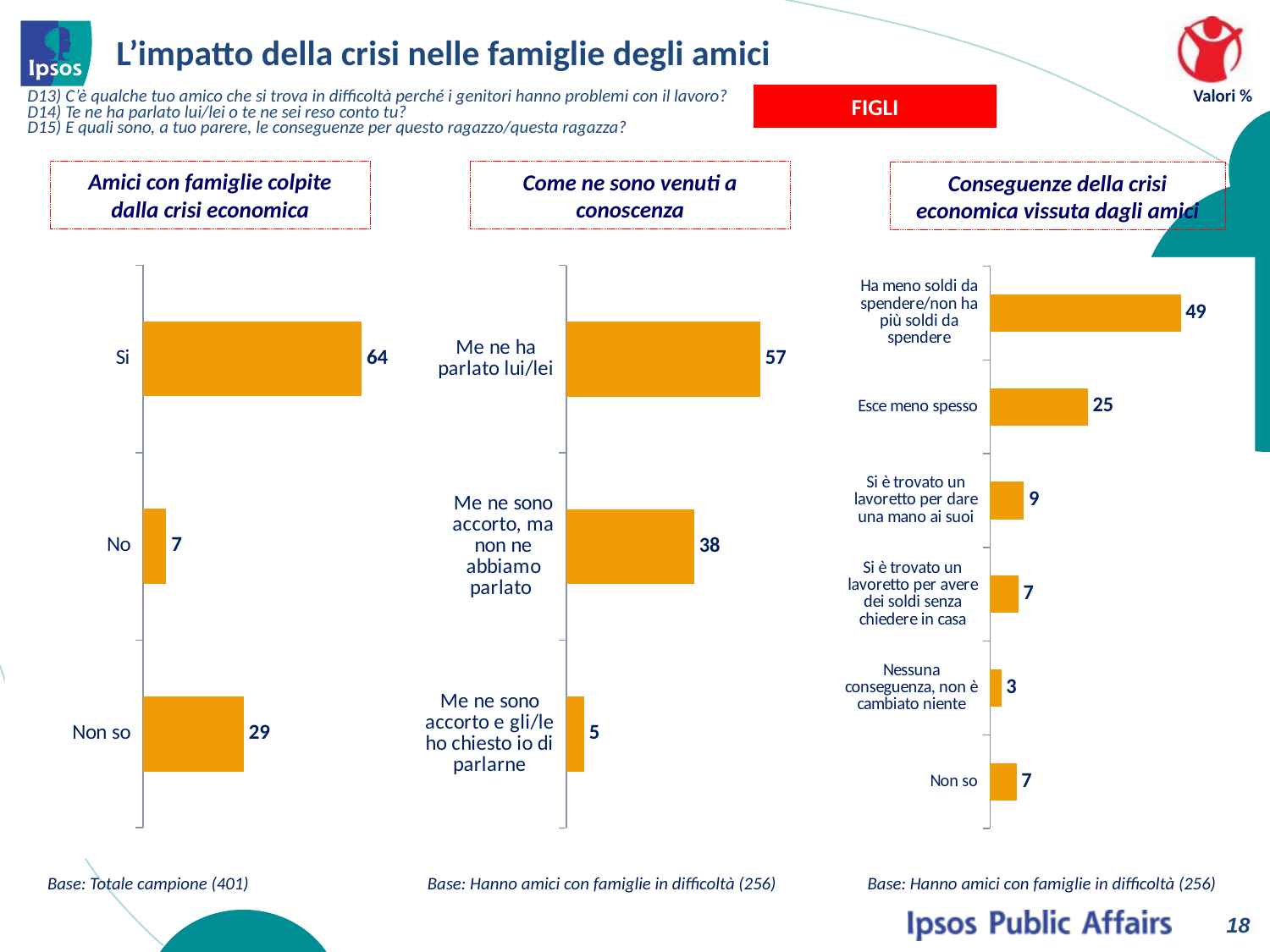

# L’impatto della crisi nelle famiglie degli amici
Valori %
D13) C’è qualche tuo amico che si trova in difficoltà perché i genitori hanno problemi con il lavoro?
D14) Te ne ha parlato lui/lei o te ne sei reso conto tu?
D15) E quali sono, a tuo parere, le conseguenze per questo ragazzo/questa ragazza?
FIGLI
Amici con famiglie colpite
dalla crisi economica
Come ne sono venuti a conoscenza
Conseguenze della crisi economica vissuta dagli amici

### Chart

| Category | 2013 |
|---|---|
| Si | 63.7 |
| No | 6.8 |
| Non so | 29.4 |

### Chart

| Category | 2013 |
|---|---|
| Me ne ha parlato lui/lei | 57.2 |
| Me ne sono accorto, ma non ne abbiamo parlato  | 37.7 |
| Me ne sono accorto e gli/le ho chiesto io di parlarne | 5.2 |

### Chart

| Category | 2013 |
|---|---|
| Ha meno soldi da spendere/non ha più soldi da spendere | 48.9 |
| Esce meno spesso | 25.1 |
| Si è trovato un lavoretto per dare una mano ai suoi | 8.700000000000001 |
| Si è trovato un lavoretto per avere dei soldi senza chiedere in casa | 7.3 |
| Nessuna conseguenza, non è cambiato niente | 2.9 |
| Non so | 6.8 |
Base: Totale campione (401)
Base: Hanno amici con famiglie in difficoltà (256)
Base: Hanno amici con famiglie in difficoltà (256)
18